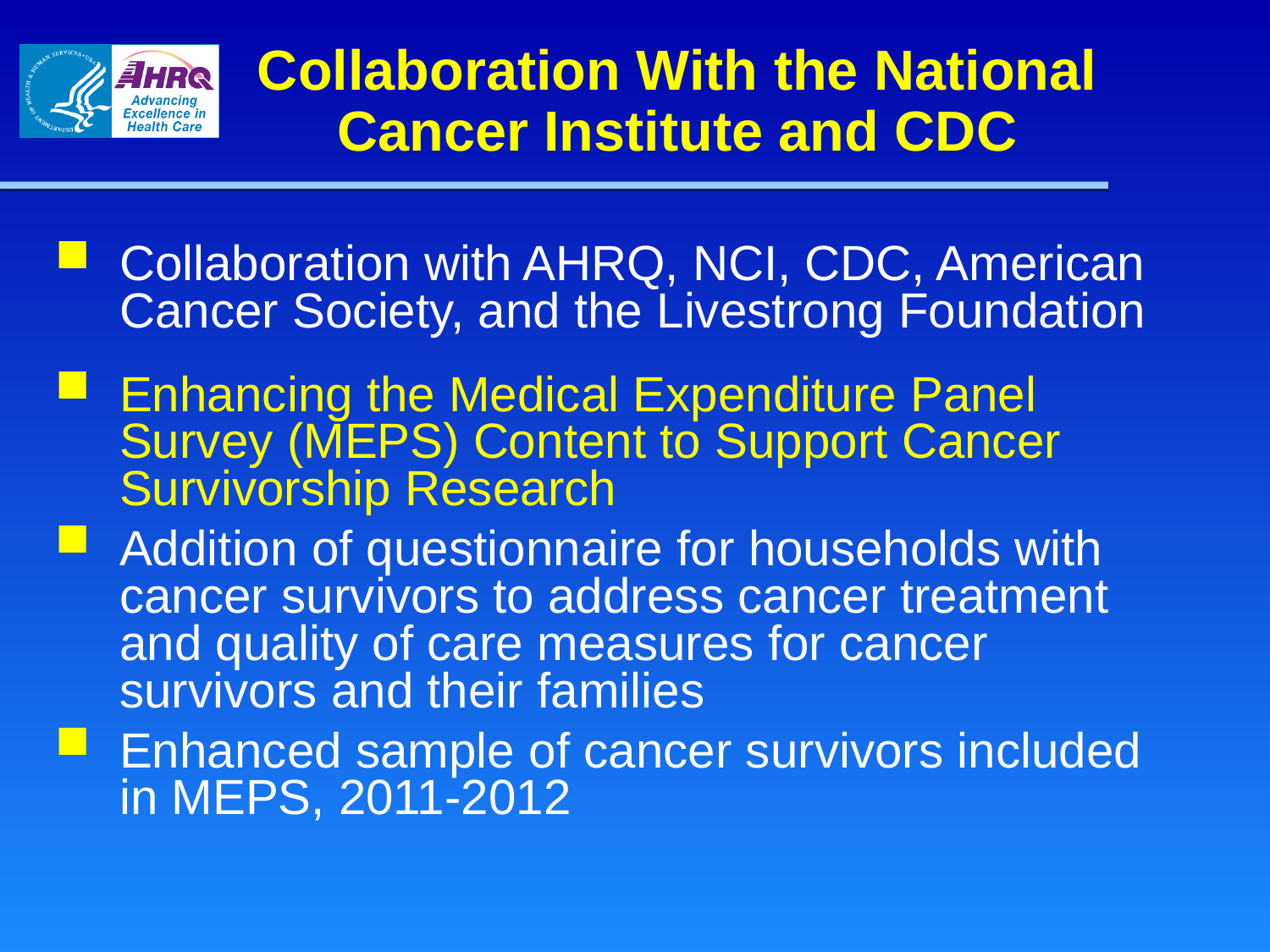

# Collaboration With the National Cancer Institute and CDC

Collaboration with AHRQ, NCI, CDC, American Cancer Society, and the Livestrong Foundation

Enhancing the Medical Expenditure Panel Survey (MEPS) Content to Support Cancer Survivorship Research
Addition of questionnaire for households with cancer survivors to address cancer treatment and quality of care measures for cancer survivors and their families
Enhanced sample of cancer survivors included in MEPS, 2011-2012